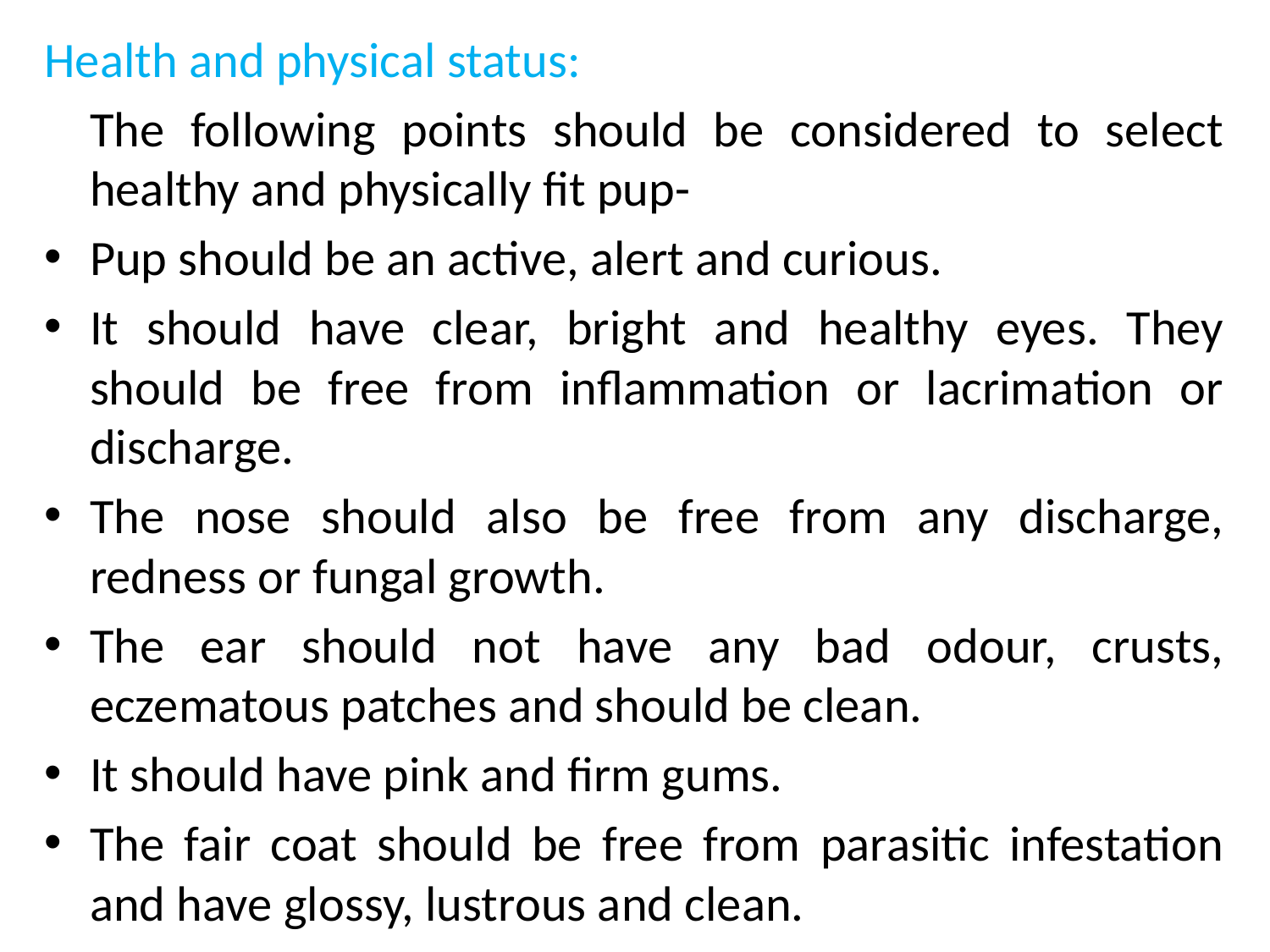

Health and physical status:
	The following points should be considered to select healthy and physically fit pup-
Pup should be an active, alert and curious.
It should have clear, bright and healthy eyes. They should be free from inflammation or lacrimation or discharge.
The nose should also be free from any discharge, redness or fungal growth.
The ear should not have any bad odour, crusts, eczematous patches and should be clean.
It should have pink and firm gums.
The fair coat should be free from parasitic infestation and have glossy, lustrous and clean.